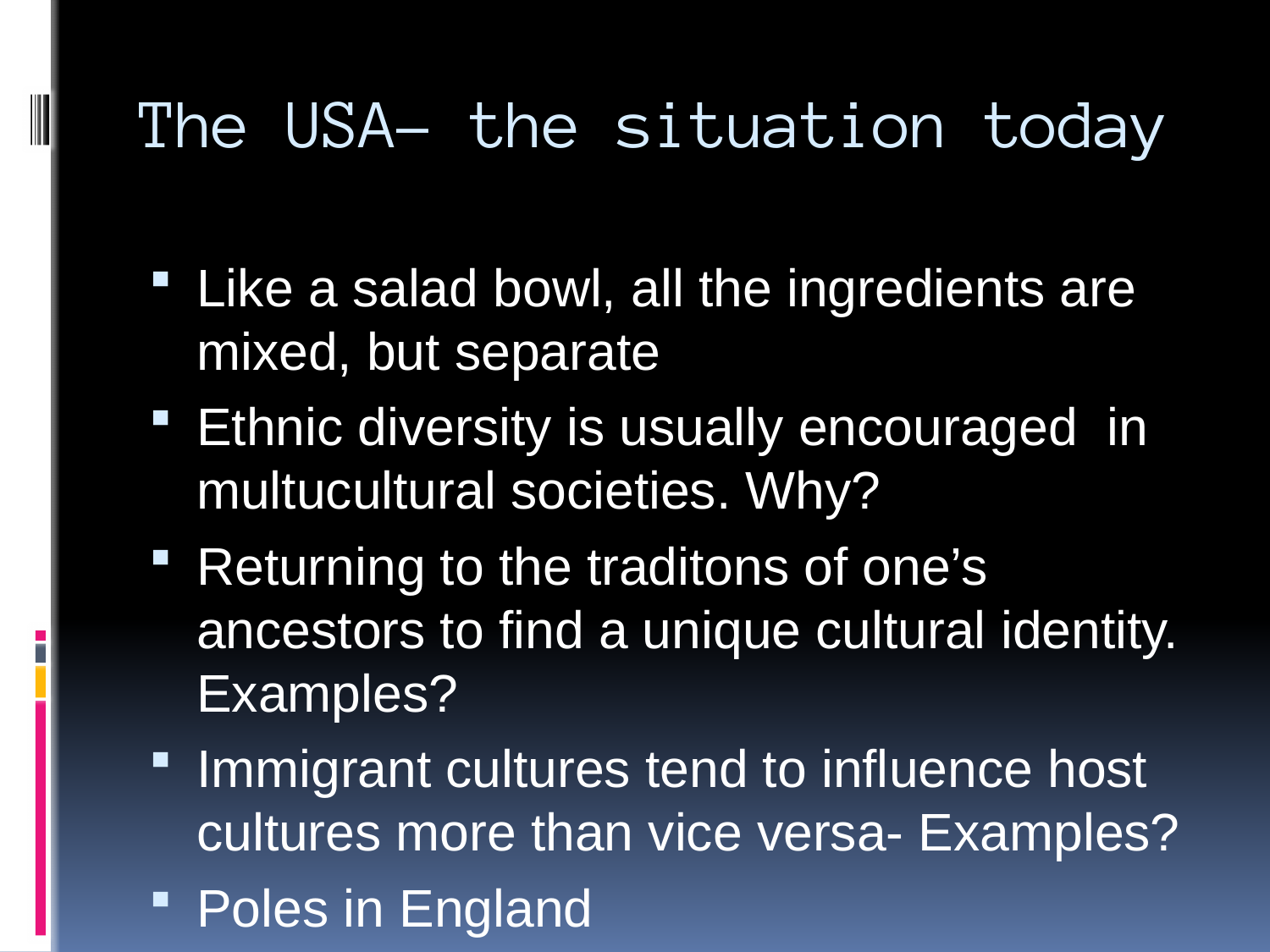

# The USA- the situation today
Like a salad bowl, all the ingredients are mixed, but separate
Ethnic diversity is usually encouraged  in multucultural societies. Why?
Returning to the traditons of one’s ancestors to find a unique cultural identity. Examples?
Immigrant cultures tend to influence host cultures more than vice versa- Examples?
Poles in England